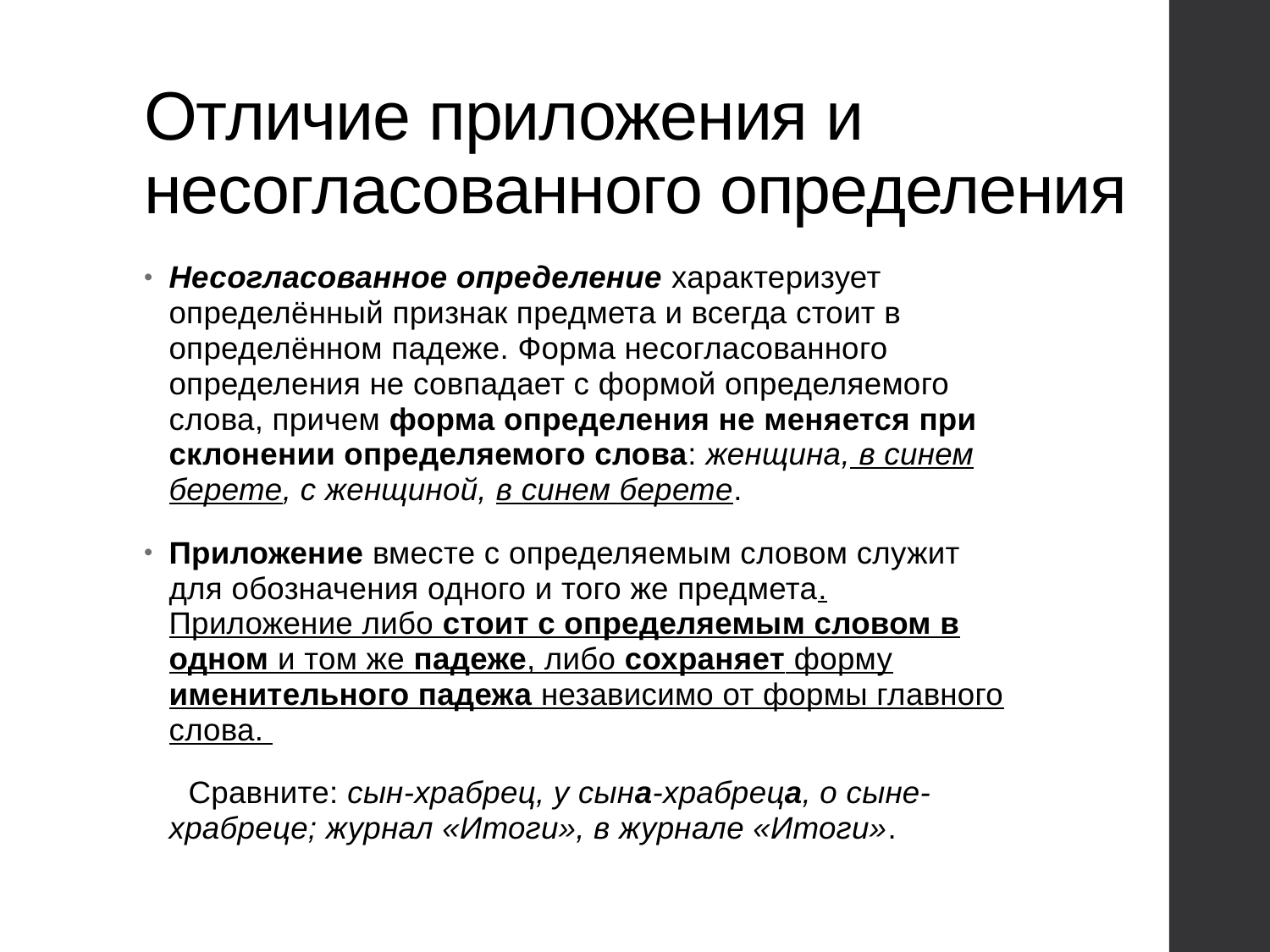

# Отличие приложения и несогласованного определения
Несогласованное определение характеризует определённый признак предмета и всегда стоит в определённом падеже. Форма несогласованного определения не совпадает с формой определяемого слова, причем форма определения не меняется при склонении определяемого слова: женщина, в синем берете, с женщиной, в синем берете.
Приложение вместе с определяемым словом служит для обозначения одного и того же предмета. Приложение либо стоит с определяемым словом в одном и том же падеже, либо сохраняет форму именительного падежа независимо от формы главного слова.
     Сравните: сын-храбрец, у сына-храбреца, о сыне-храбреце; журнал «Итоги», в журнале «Итоги».